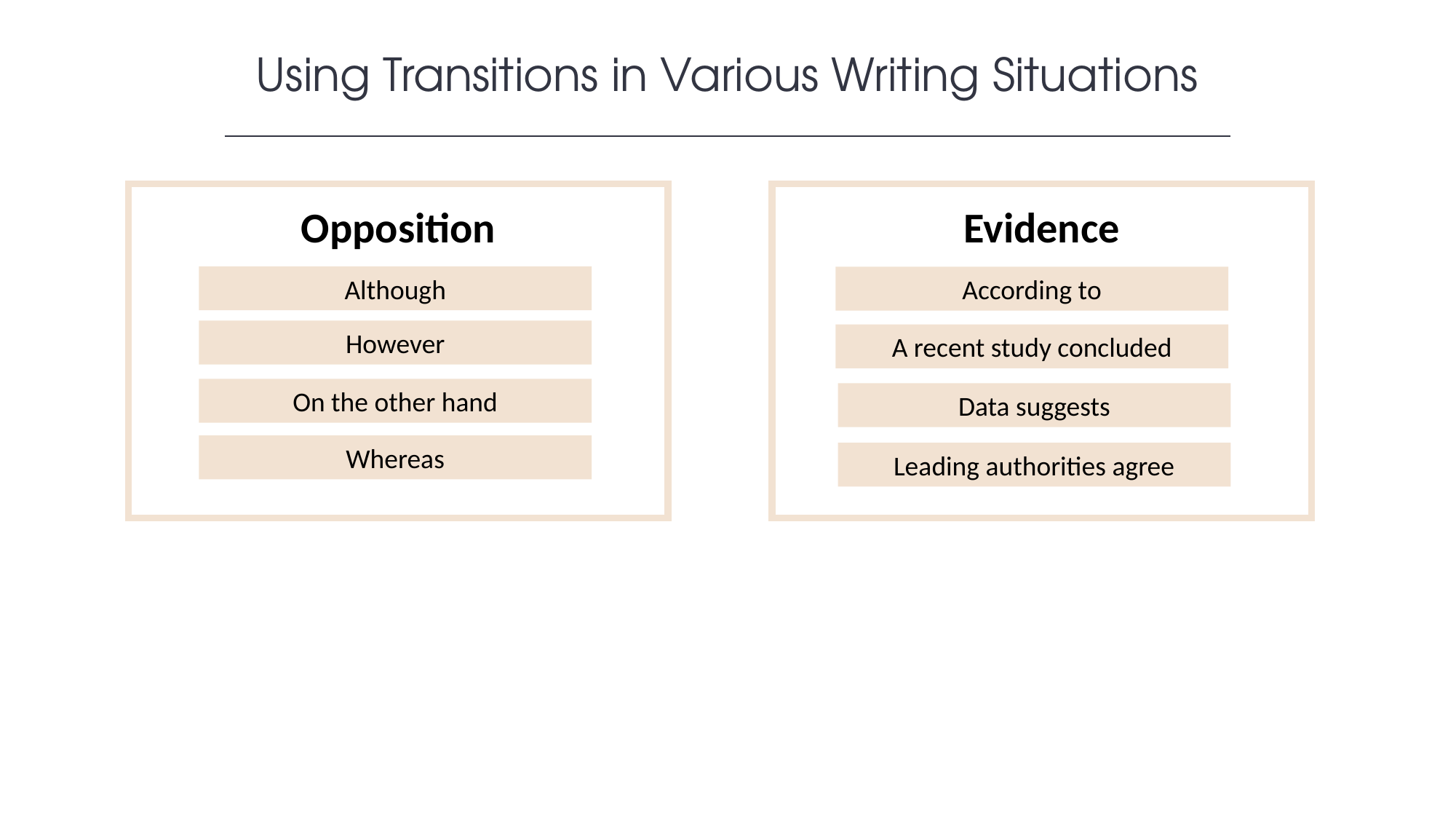

Using Transitions in Various Writing Situations

HAWKES LEARNING

Opposition

Evidence
Although
According to
However
A recent study concluded
On the other hand
Data suggests
Whereas
Leading authorities agree